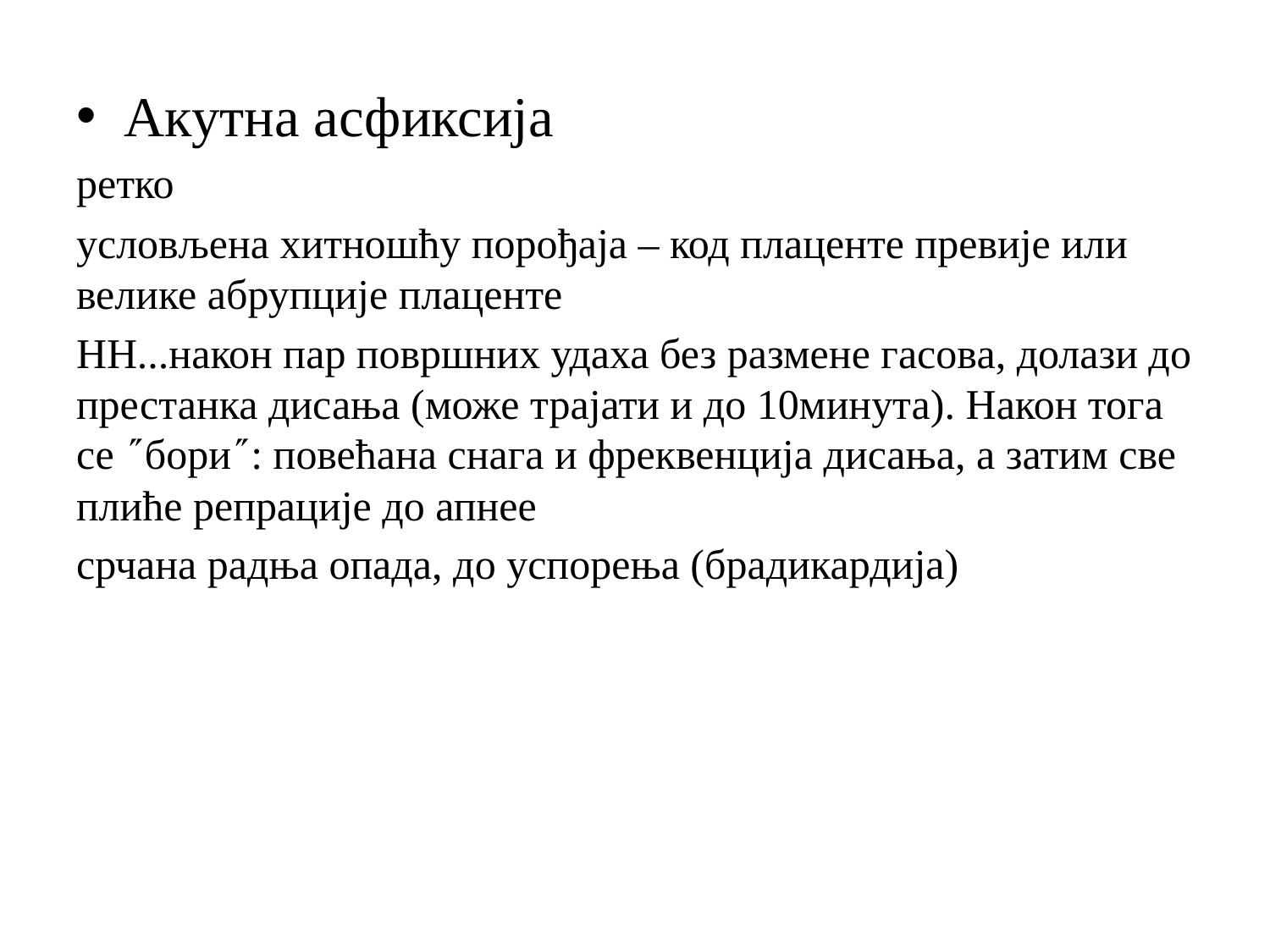

Акутна асфиксија
ретко
условљена хитношћу порођаја – код плаценте превије или велике абрупције плаценте
НН...након пар површних удаха без размене гасова, долази до престанка дисања (може трајати и до 10минута). Након тога се ″бори″: повећана снага и фреквенција дисања, а затим све плиће репрације до апнее
срчана радња опада, до успорења (брадикардија)